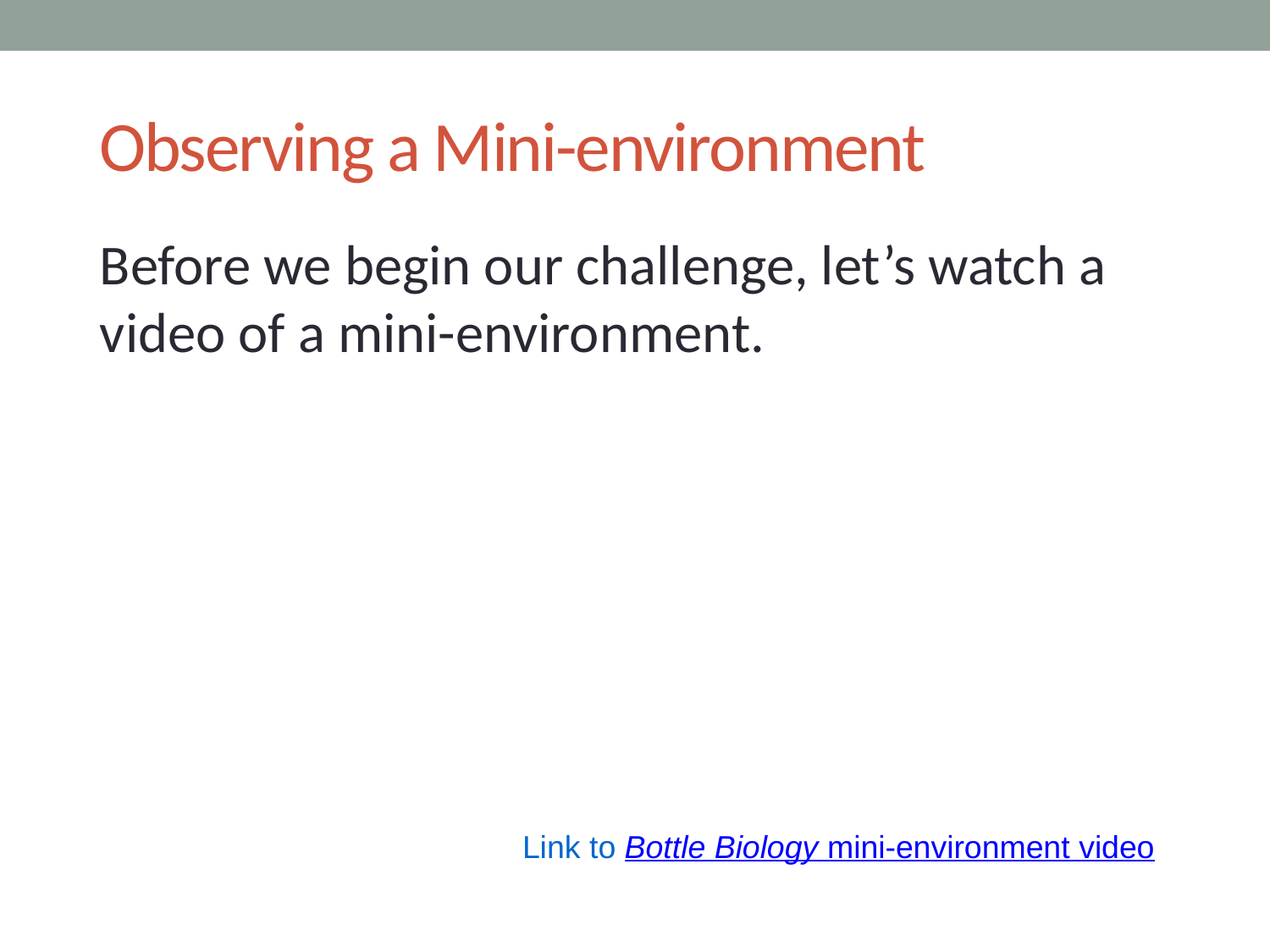

# Observing a Mini-environment
Before we begin our challenge, let’s watch a video of a mini-environment.
Link to Bottle Biology mini-environment video